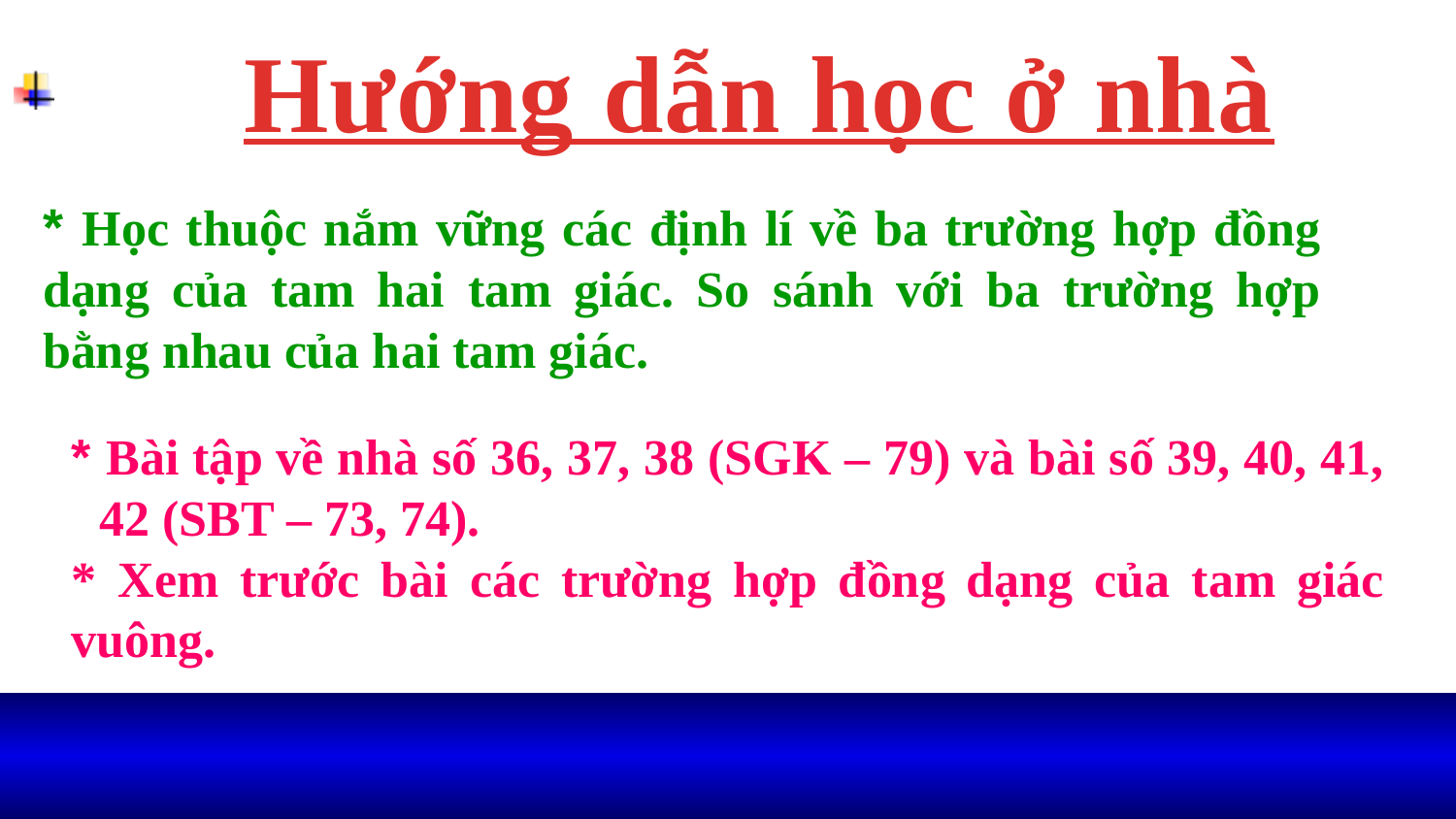

Hướng dẫn học ở nhà
 Hướng dẫn học ở nhà

* Học thuộc nắm vững các định lí về ba trường hợp đồng dạng của tam hai tam giác. So sánh với ba trường hợp bằng nhau của hai tam giác.
* Bài tập về nhà số 36, 37, 38 (SGK – 79) và bài số 39, 40, 41, 42 (SBT – 73, 74).
* Xem trước bài các trường hợp đồng dạng của tam giác vuông.